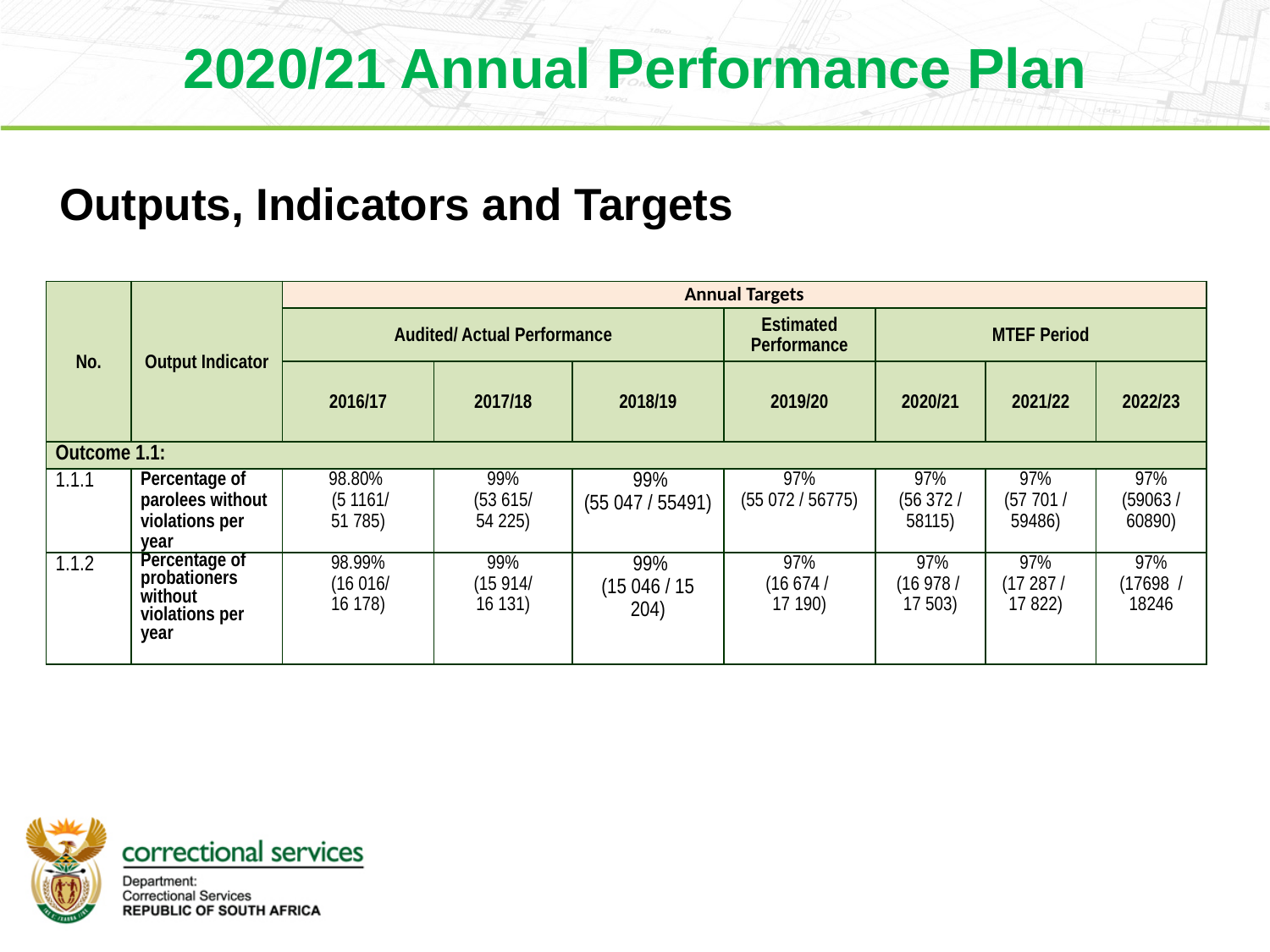

2020/21 Annual Performance Plan
Outputs, Indicators and Targets
| No. | Output Indicator | Annual Targets |  |  |  |  |  |  |
| --- | --- | --- | --- | --- | --- | --- | --- | --- |
|  |  | Audited/ Actual Performance |  |  | Estimated Performance | MTEF Period |  |  |
|  |  | 2016/17 | 2017/18 | 2018/19 | 2019/20 | 2020/21 | 2021/22 | 2022/23 |
| Outcome 1.1: |  |  |  |  |  |  |  |  |
| 1.1.1 | Percentage of parolees without violations per year | 98.80%  (5 1161/ 51 785) | 99% (53 615/ 54 225) | 99% (55 047 / 55491) | 97% (55 072 / 56775) | 97% (56 372 / 58115) | 97% (57 701 / 59486) | 97% (59063 / 60890) |
| 1.1.2 | Percentage of probationers without violations per year | 98.99%  (16 016/ 16 178) | 99% (15 914/ 16 131) | 99% (15 046 / 15 204) | 97% (16 674 / 17 190) | 97% (16 978 / 17 503) | 97% (17 287 / 17 822) | 97% (17698 / 18246 |